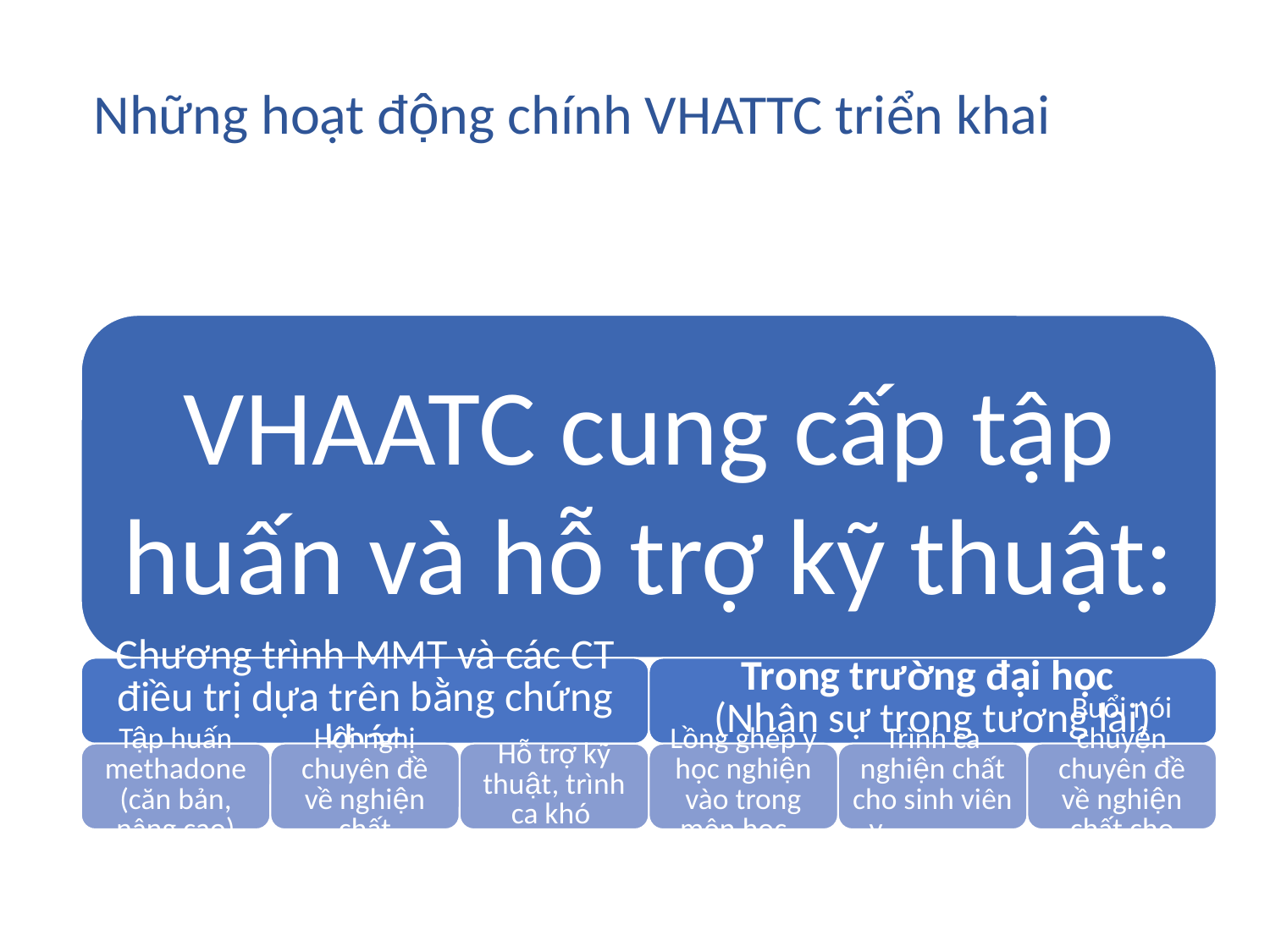

# Những hoạt động chính VHATTC triển khai
(căn bản, nâng cao)
Trong trường đại học
(Nhân sự trong tương lai)
VHAATC cung cấp tập huấn và hỗ trợ kỹ thuật: